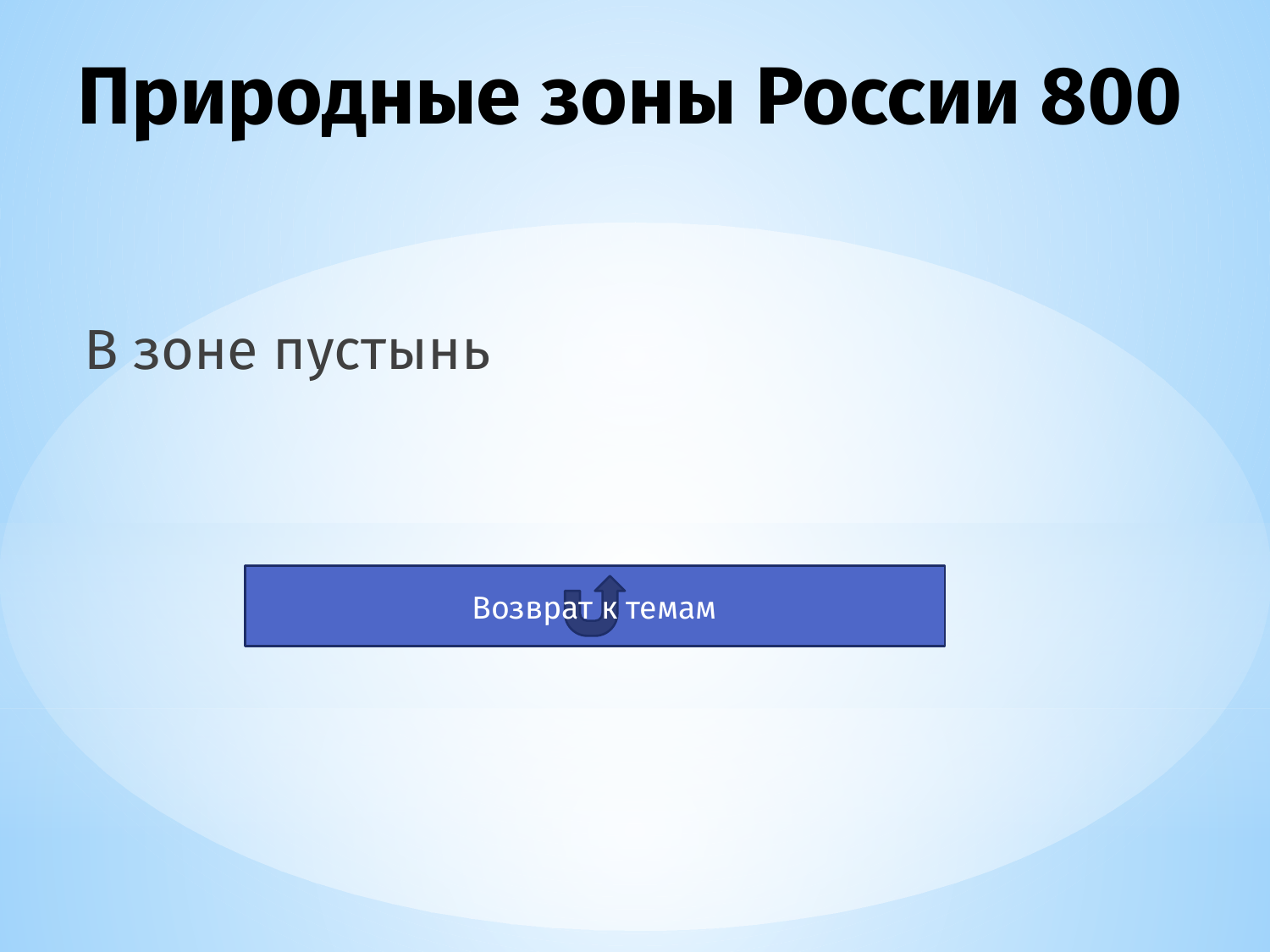

# Природные зоны России 800
В зоне пустынь
Возврат к темам